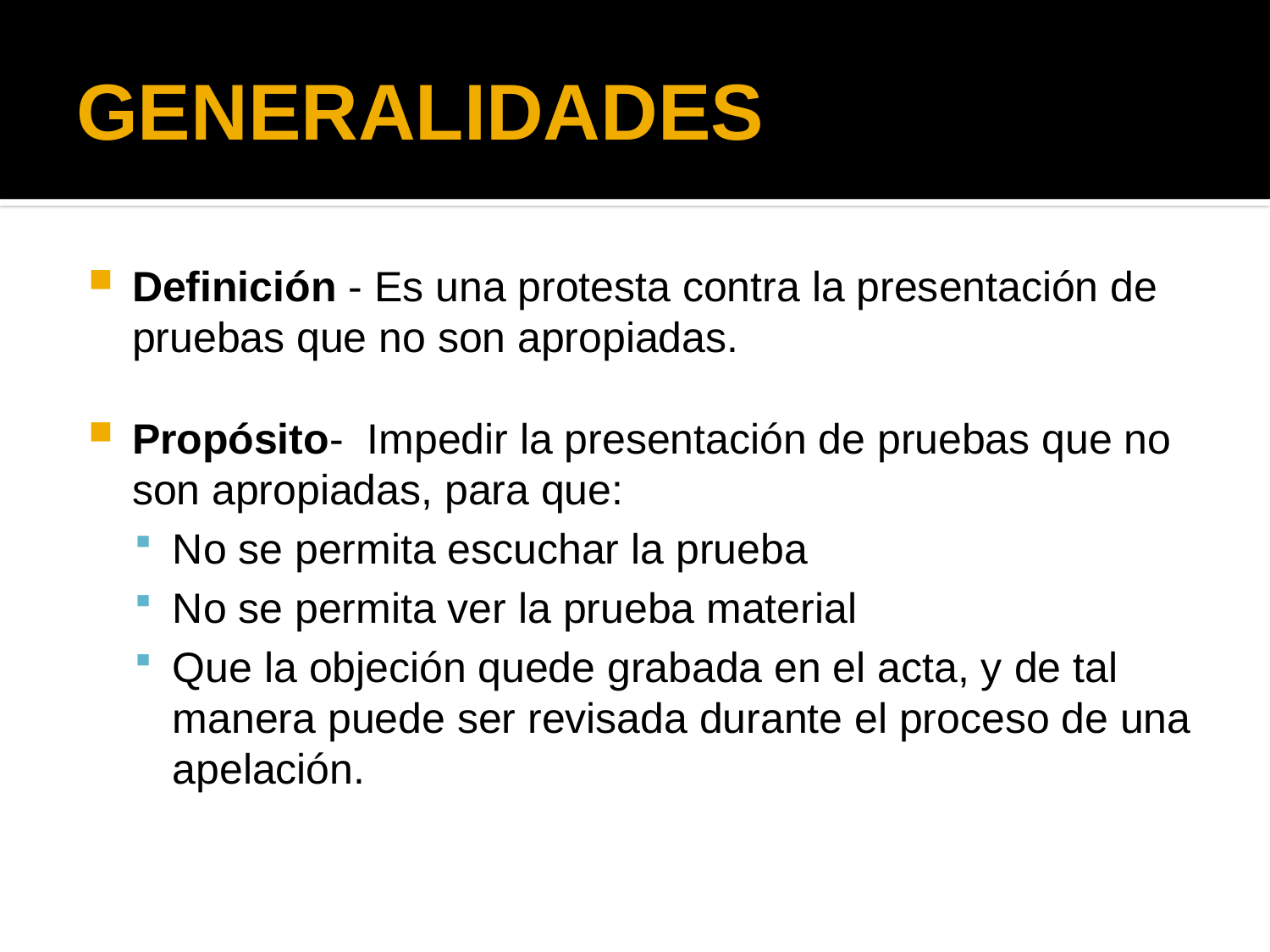

# GENERALIDADES
Definición - Es una protesta contra la presentación de pruebas que no son apropiadas.

Propósito-  Impedir la presentación de pruebas que no son apropiadas, para que:
No se permita escuchar la prueba
No se permita ver la prueba material
Que la objeción quede grabada en el acta, y de tal manera puede ser revisada durante el proceso de una apelación.